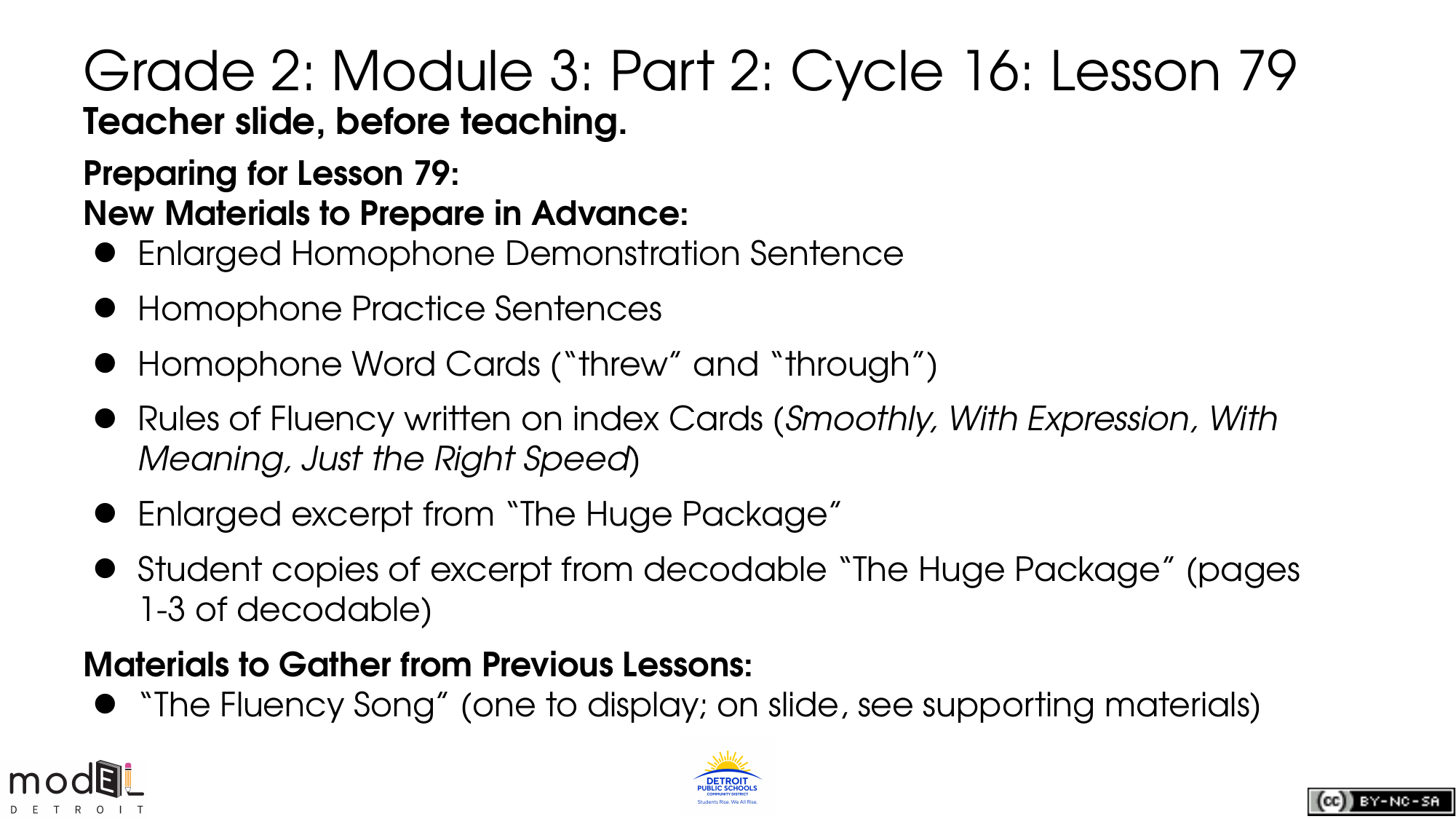

# Grade 2: Module 3: Part 2: Cycle 16: Lesson 79
Teacher slide, before teaching.
Preparing for Lesson 79:
New Materials to Prepare in Advance:
Enlarged Homophone Demonstration Sentence
Homophone Practice Sentences
Homophone Word Cards (“threw” and “through”)
Rules of Fluency written on index Cards (Smoothly, With Expression, With Meaning, Just the Right Speed)
Enlarged excerpt from “The Huge Package”
Student copies of excerpt from decodable “The Huge Package” (pages 1-3 of decodable)
Materials to Gather from Previous Lessons:
“The Fluency Song” (one to display; on slide, see supporting materials)